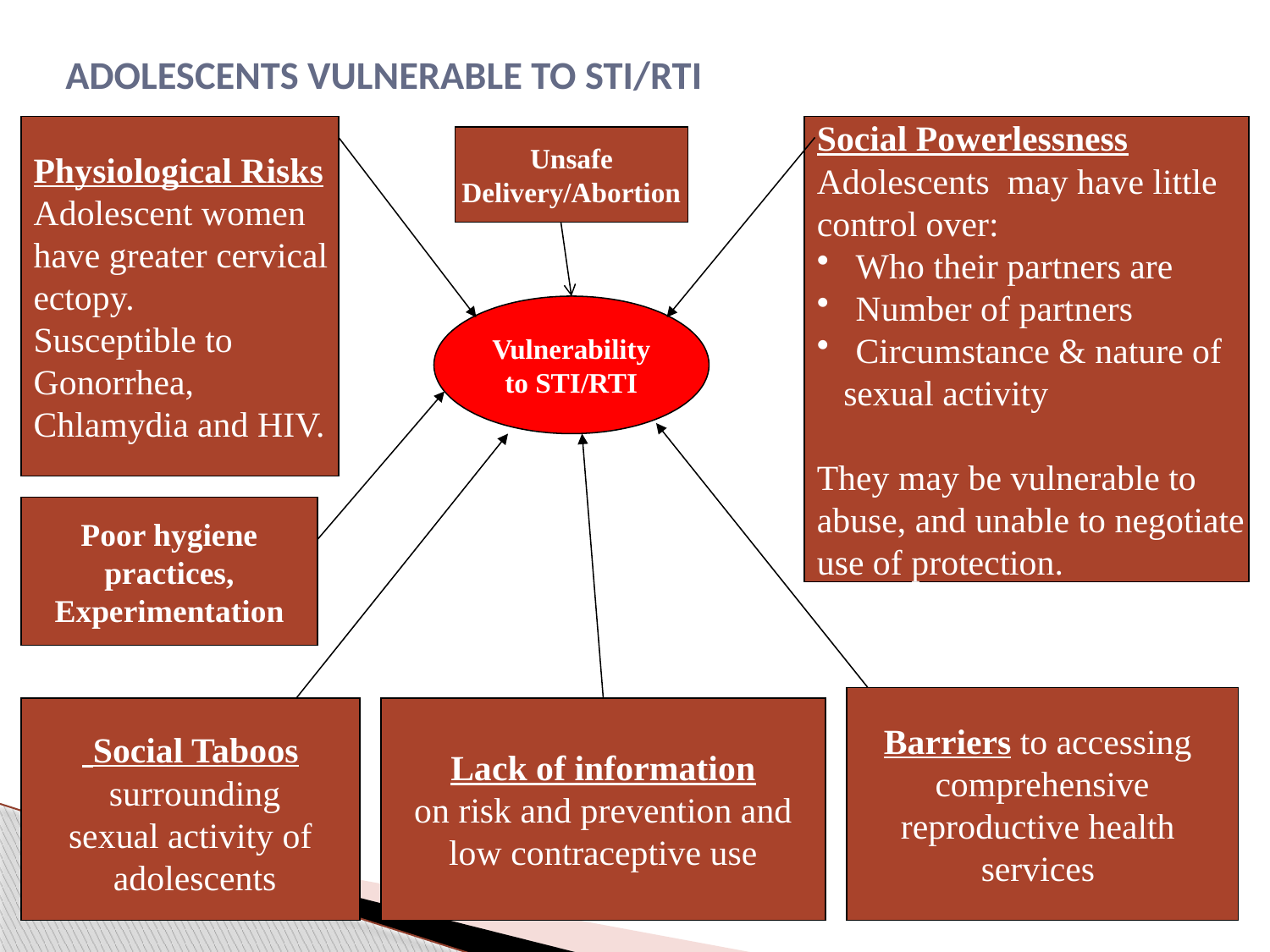

# ADOLESCENTS VULNERABLE TO STI/RTI
Physiological Risks
Adolescent women
have greater cervical
ectopy.
Susceptible to
Gonorrhea,
Chlamydia and HIV.
Social Powerlessness
Adolescents  may have little
control over:
 Who their partners are
 Number of partners
 Circumstance & nature of
   sexual activity

They may be vulnerable to
abuse, and unable to negotiate
use of protection.
Unsafe
Delivery/Abortion

Vulnerability to STI/RTI

Poor hygiene practices, Experimentation

Barriers to accessing
comprehensive
reproductive health
services
 Social Taboos
 surrounding
sexual activity of
 adolescents
Lack of information
on risk and prevention and low contraceptive use